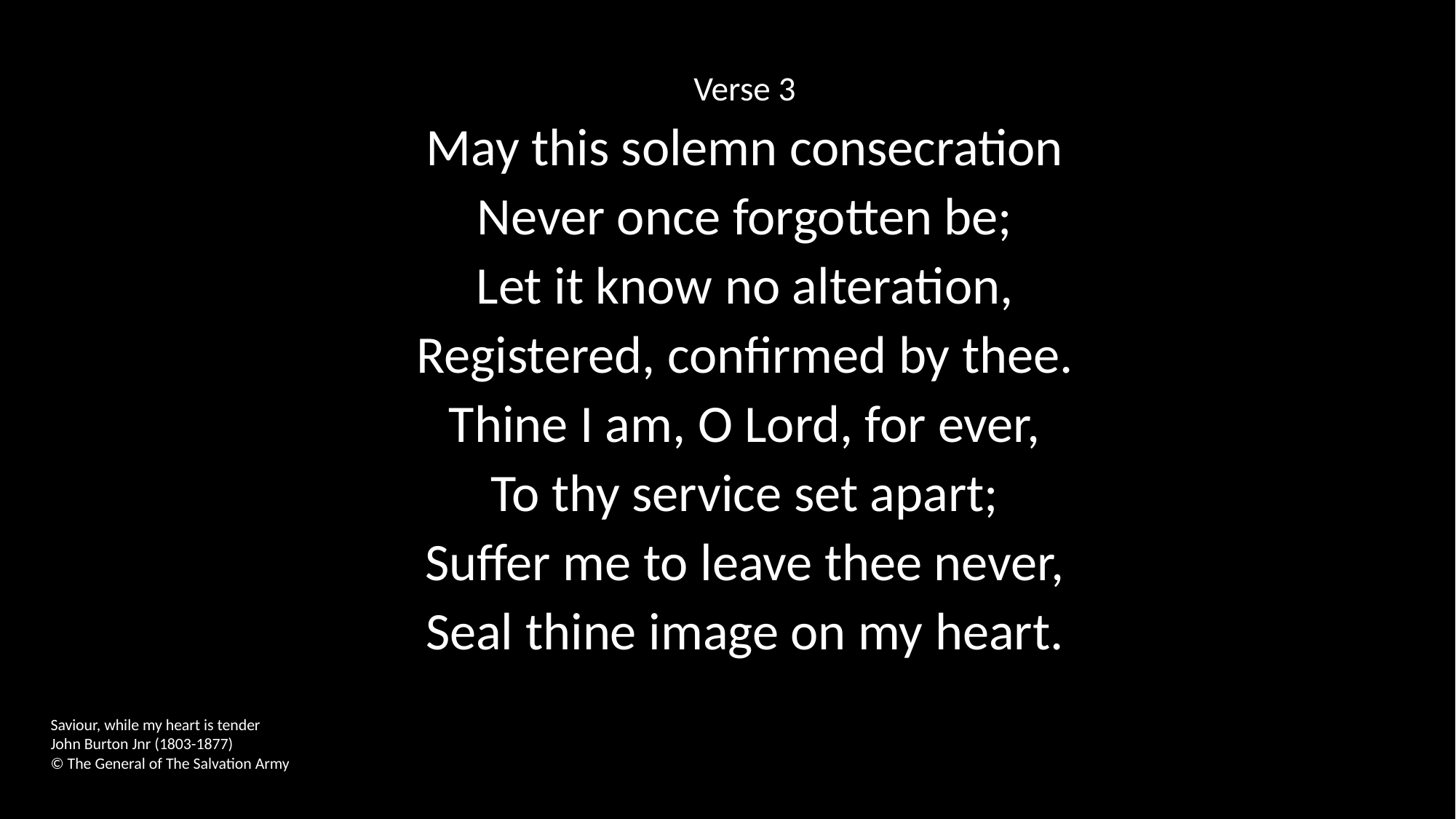

Verse 3
May this solemn consecration
Never once forgotten be;
Let it know no alteration,
Registered, confirmed by thee.
Thine I am, O Lord, for ever,
To thy service set apart;
Suffer me to leave thee never,
Seal thine image on my heart.
Saviour, while my heart is tender
John Burton Jnr (1803-1877)
© The General of The Salvation Army